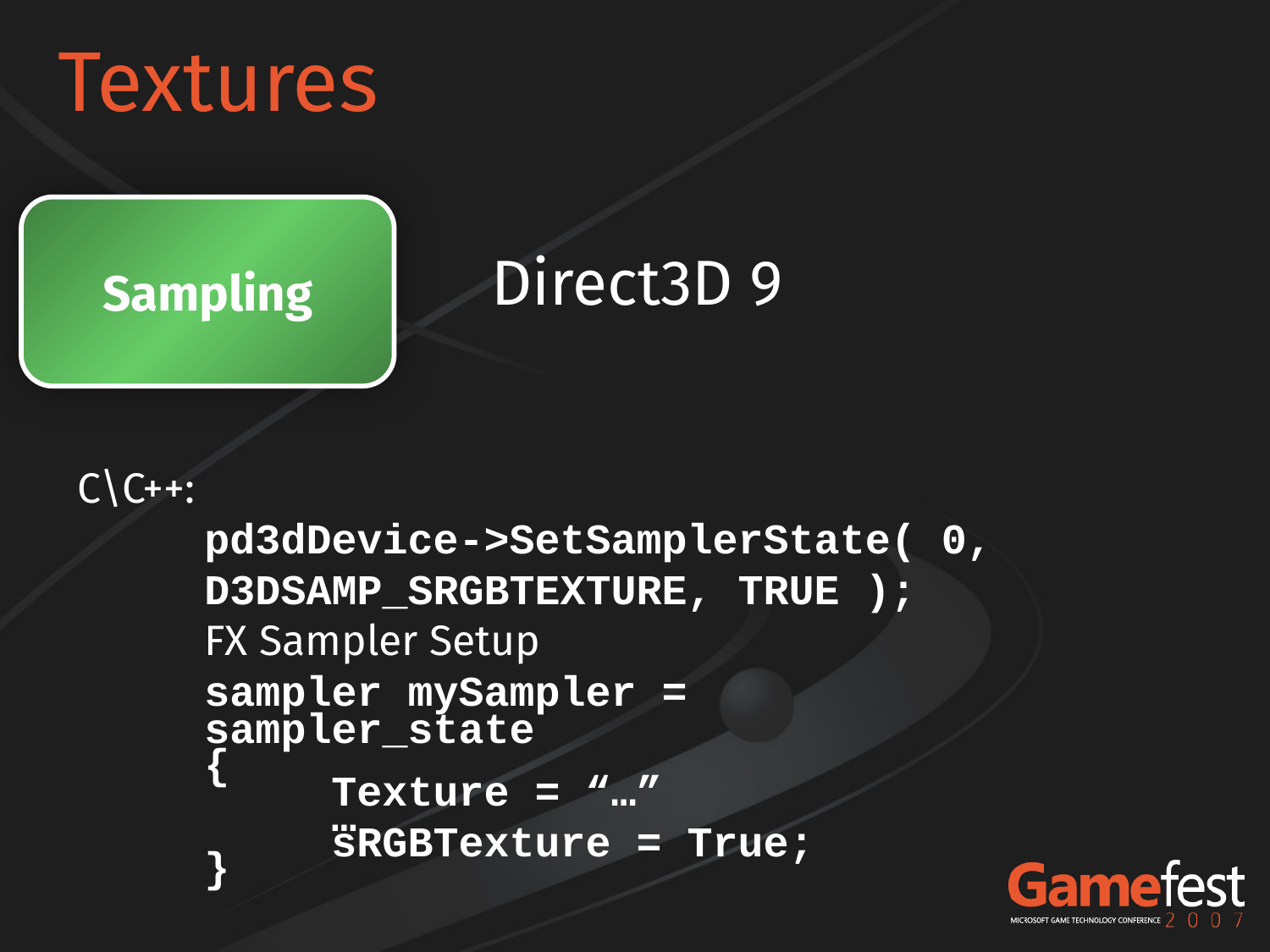

# Textures
Sampling
Direct3D 9
C\C++:
pd3dDevice->SetSamplerState( 0, D3DSAMP_SRGBTEXTURE, TRUE );
FX Sampler Setup
sampler mySampler =
sampler_state
{
	Texture = “…”
	…
	sRGBTexture = True;
}